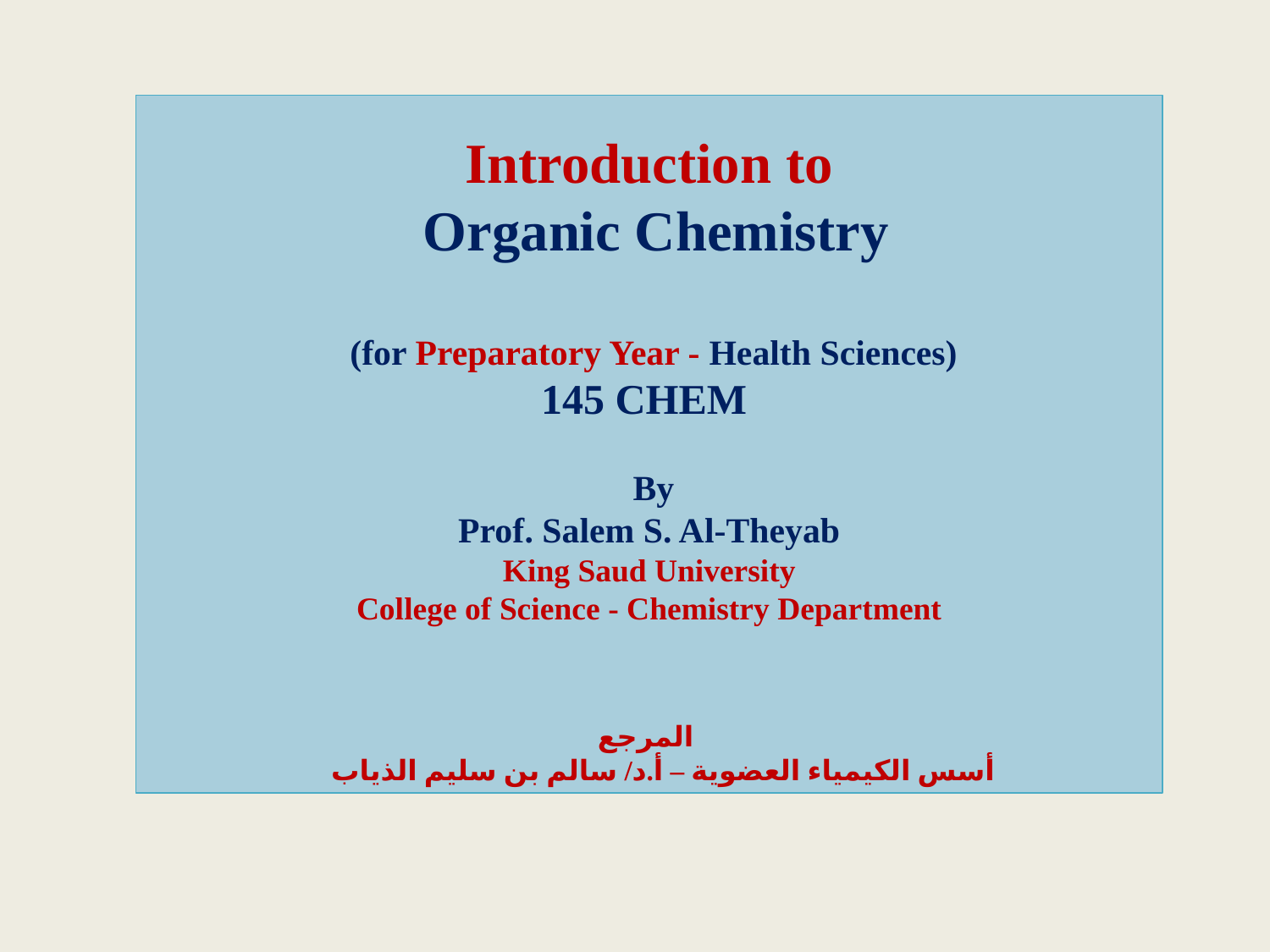

Introduction to
 Organic Chemistry

 (for Preparatory Year - Health Sciences)
145 CHEM

 By
Prof. Salem S. Al-Theyab
King Saud University
 College of Science - Chemistry Department

المرجع
    أسس الكيمياء العضوية – أ.د/ سالم بن سليم الذياب